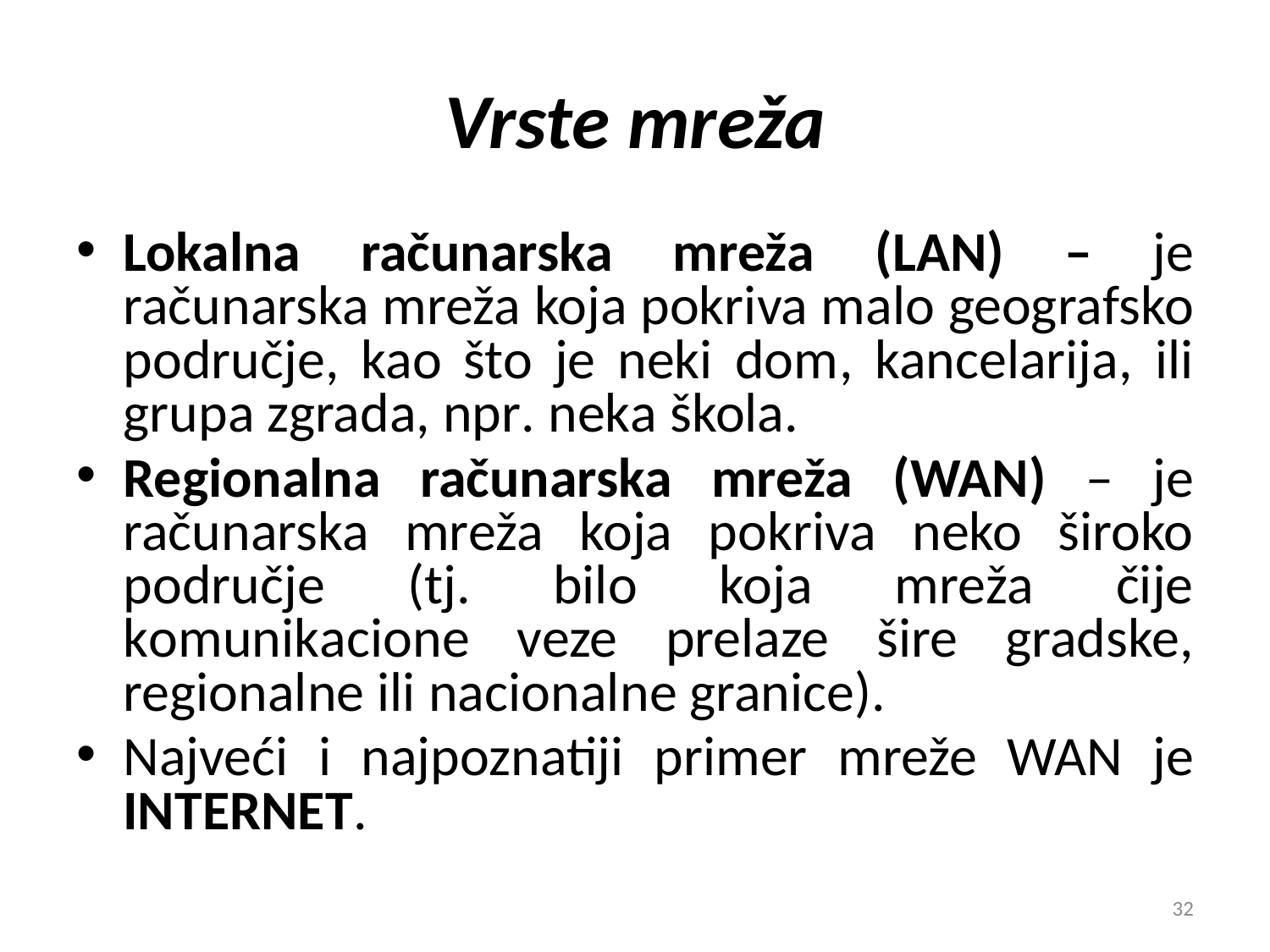

Vrste mreža
Lokalna računarska mreža (LAN) – je računarska mreža koja pokriva malo geografsko područje, kao što je neki dom, kancelarija, ili grupa zgrada, npr. neka škola.
Regionalna računarska mreža (WAN) – je računarska mreža koja pokriva neko široko područje (tj. bilo koja mreža čije komunikacione veze prelaze šire gradske, regionalne ili nacionalne granice).
Najveći i najpoznatiji primer mreže WAN je INTERNET.
32